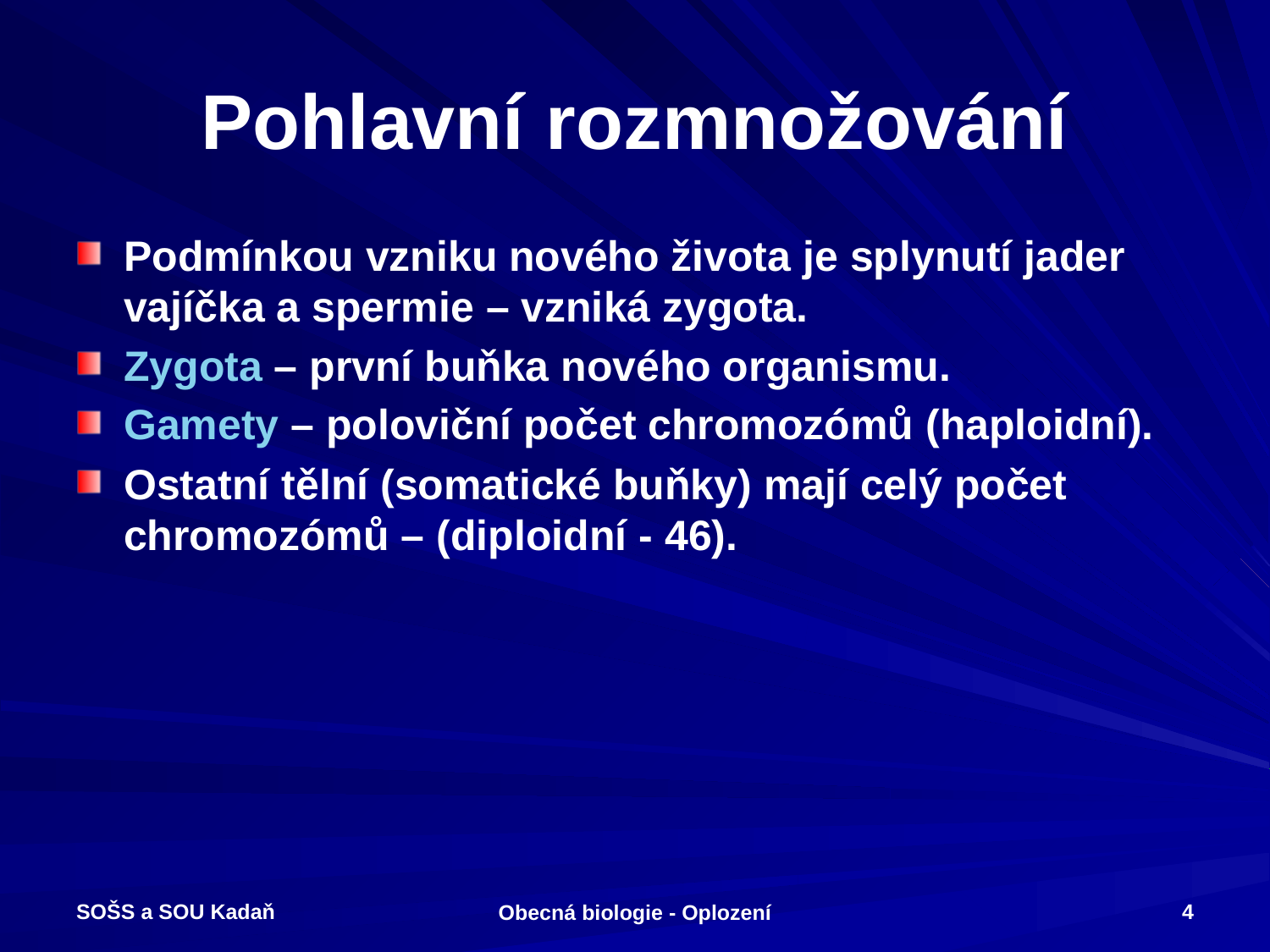

# Pohlavní rozmnožování
Podmínkou vzniku nového života je splynutí jader vajíčka a spermie – vzniká zygota.
Zygota – první buňka nového organismu.
Gamety – poloviční počet chromozómů (haploidní).
Ostatní tělní (somatické buňky) mají celý počet chromozómů – (diploidní - 46).
SOŠS a SOU Kadaň
4
Obecná biologie - Oplození